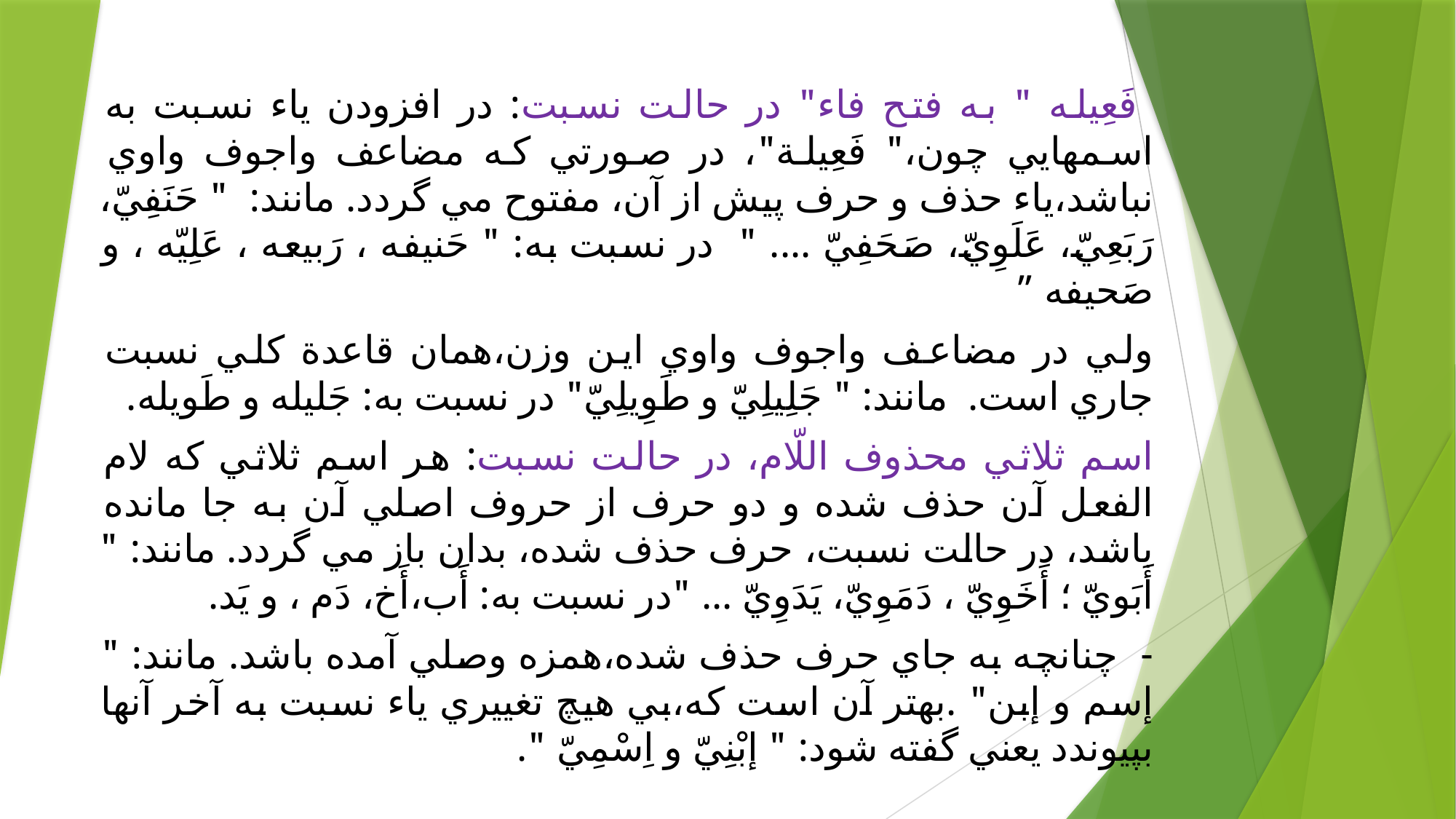

#
 فَعِيله " به فتح فاء" در حالت نسبت: در افزودن ياء نسبت به اسمهايي چون،" فَعِيلة"، در صورتي كه مضاعف واجوف واوي نباشد،ياء حذف و حرف پيش از آن، مفتوح مي گردد. مانند:  " حَنَفِيّ، رَبَعِيّ، عَلَوِيّ، صَحَفِيّ .... "  در نسبت به: " حَنيفه ، رَبيعه ، عَلِيّه ، و صَحيفه ”
ولي در مضاعف واجوف واوي اين وزن،همان قاعدة كلي نسبت جاري است.  مانند: " جَلِيلِيّ و طَوِيلِيّ" در نسبت به: جَليله و طَويله.
اسم ثلاثي محذوف اللّام، در حالت نسبت: هر اسم ثلاثي كه لام الفعل آن حذف شده و دو حرف از حروف اصلي آن به جا مانده باشد، در حالت نسبت، حرف حذف شده، بدان باز مي گردد. مانند: " أَبَويّ ؛ أَخَوِيّ ، دَمَوِيّ، يَدَوِيّ ... "در نسبت به: أَب،أَخ، دَم ، و يَد.
-  چنانچه به جاي حرف حذف شده،همزه وصلي آمده باشد. مانند: " ﺇسم و ﺇبن" .بهتر آن است كه،بي هيچ تغييري ياء نسبت به آخر آنها بپيوندد يعني گفته شود: " ﺇبْنِيّ و اِسْمِيّ ".